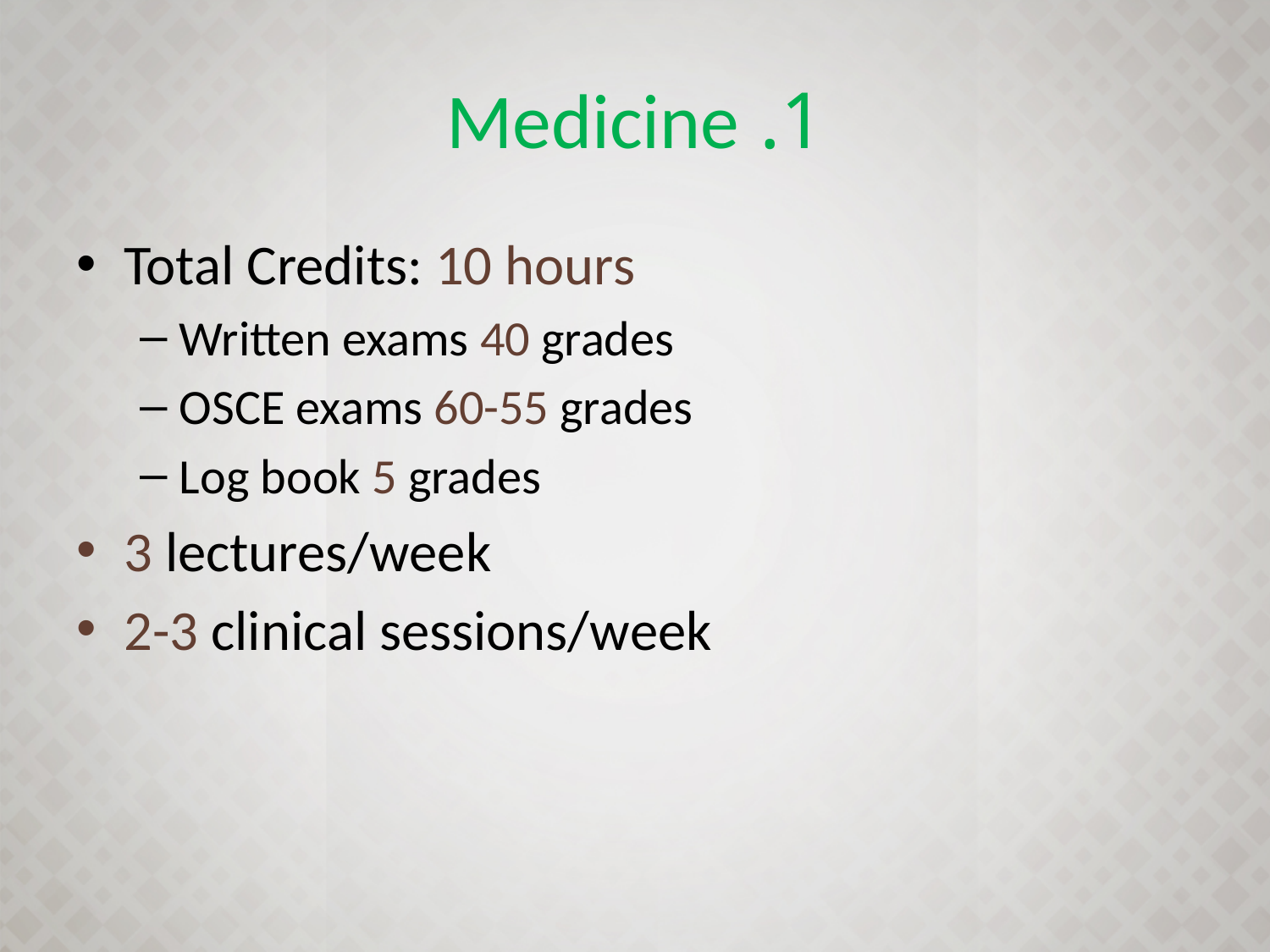

# 1. Medicine
Total Credits: 10 hours
Written exams 40 grades
OSCE exams 60-55 grades
Log book 5 grades
3 lectures/week
2-3 clinical sessions/week